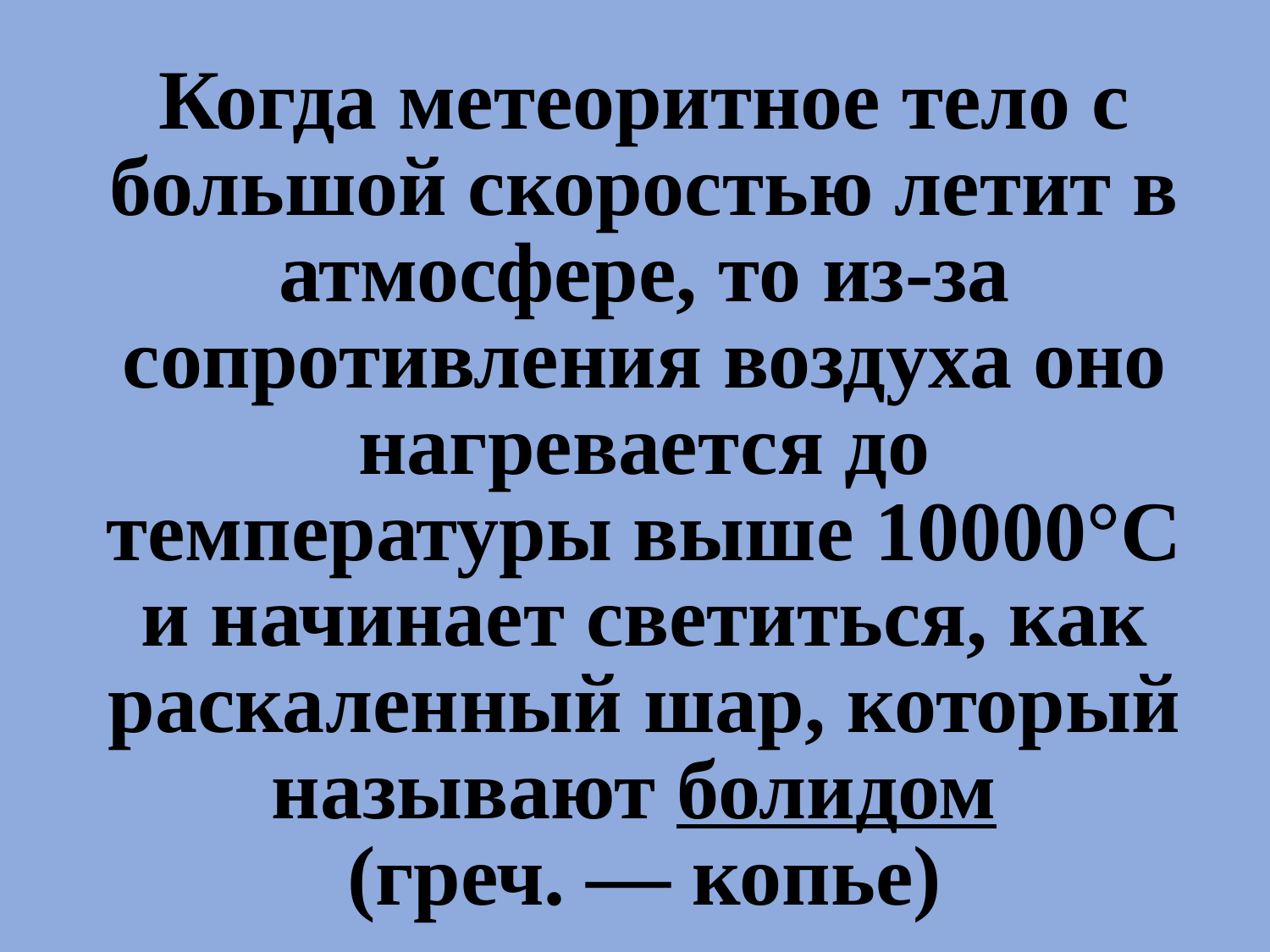

# Когда метеоритное тело с большой скоростью летит в атмосфере, то из-за сопротивления воздуха оно нагревается до температуры выше 10000°С и начинает светиться, как раскаленный шар, который называют болидом (греч. — копье)